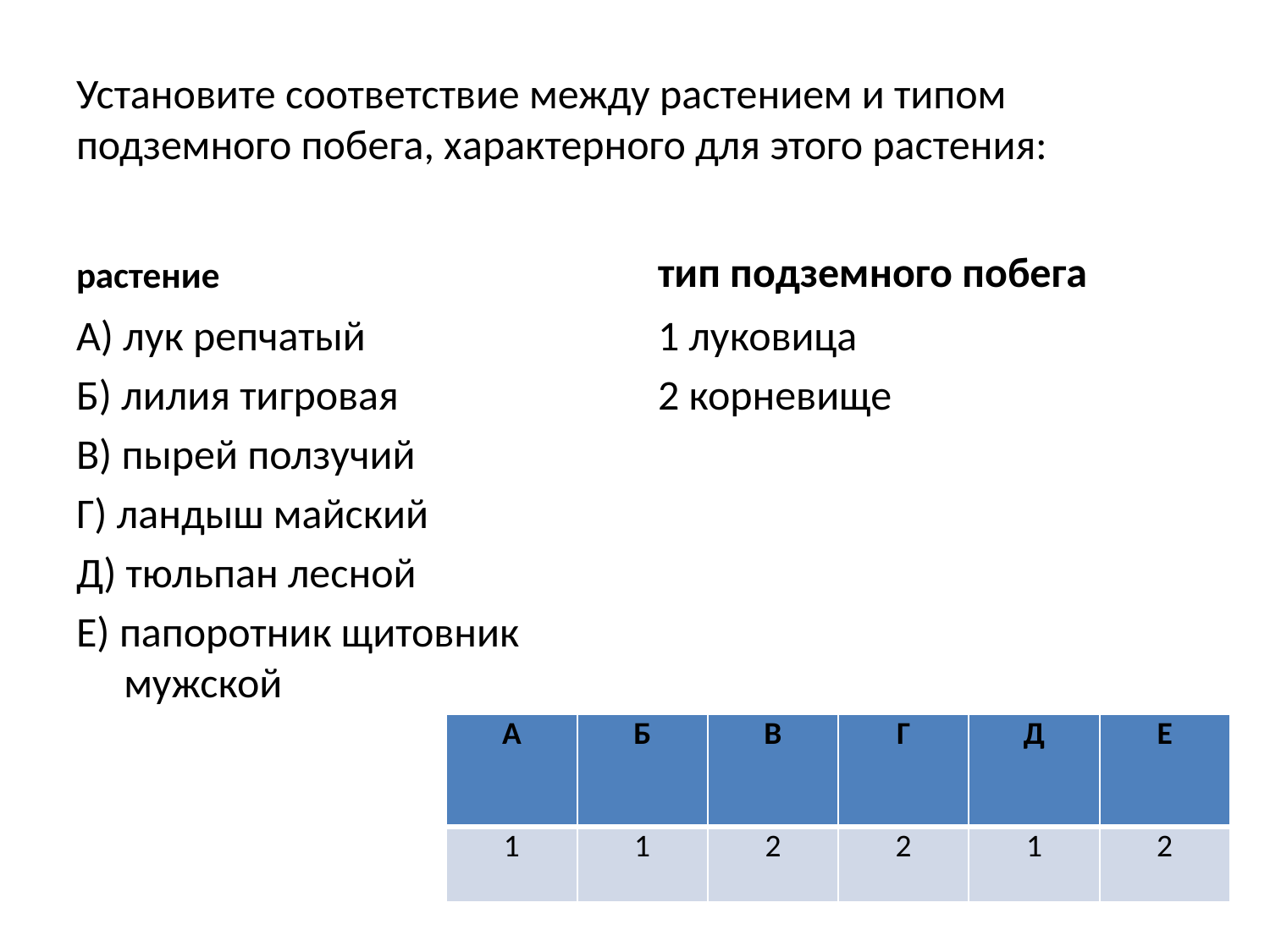

# Установите соответствие между растением и типом подземного побега, характерного для этого растения:

растение
тип подземного побега
А) лук репчатый
Б) лилия тигровая
В) пырей ползучий
Г) ландыш майский
Д) тюльпан лесной
Е) папоротник щитовник мужской

1 луковица
2 корневище

| А | Б | В | Г | Д | Е |
| --- | --- | --- | --- | --- | --- |
| 1 | 1 | 2 | 2 | 1 | 2 |